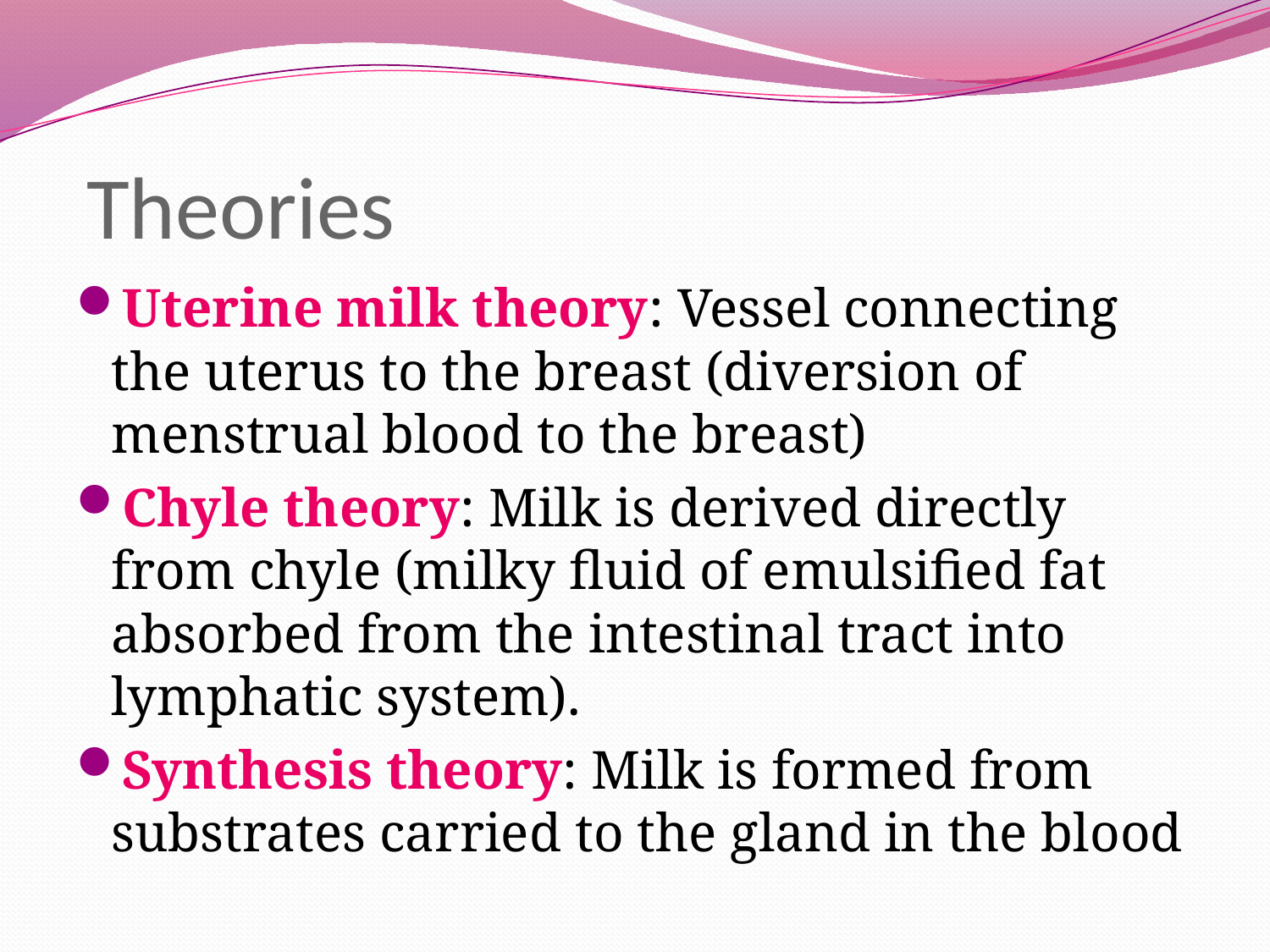

# Theories
Uterine milk theory: Vessel connecting the uterus to the breast (diversion of menstrual blood to the breast)
Chyle theory: Milk is derived directly from chyle (milky fluid of emulsified fat absorbed from the intestinal tract into lymphatic system).
Synthesis theory: Milk is formed from substrates carried to the gland in the blood